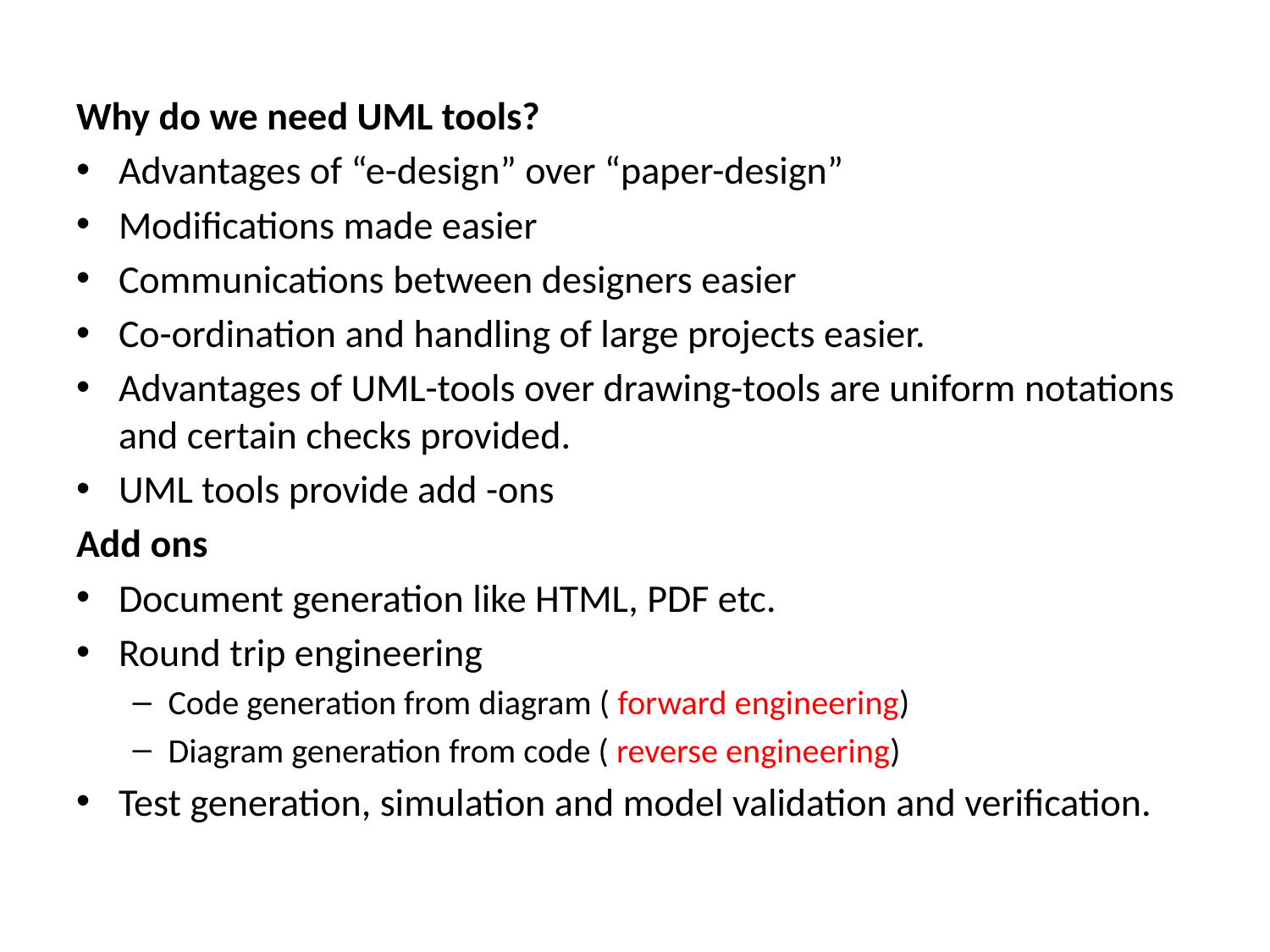

#
Why do we need UML tools?
Advantages of “e-design” over “paper-design”
Modifications made easier
Communications between designers easier
Co-ordination and handling of large projects easier.
Advantages of UML-tools over drawing-tools are uniform notations and certain checks provided.
UML tools provide add -ons
Add ons
Document generation like HTML, PDF etc.
Round trip engineering
Code generation from diagram ( forward engineering)
Diagram generation from code ( reverse engineering)
Test generation, simulation and model validation and verification.